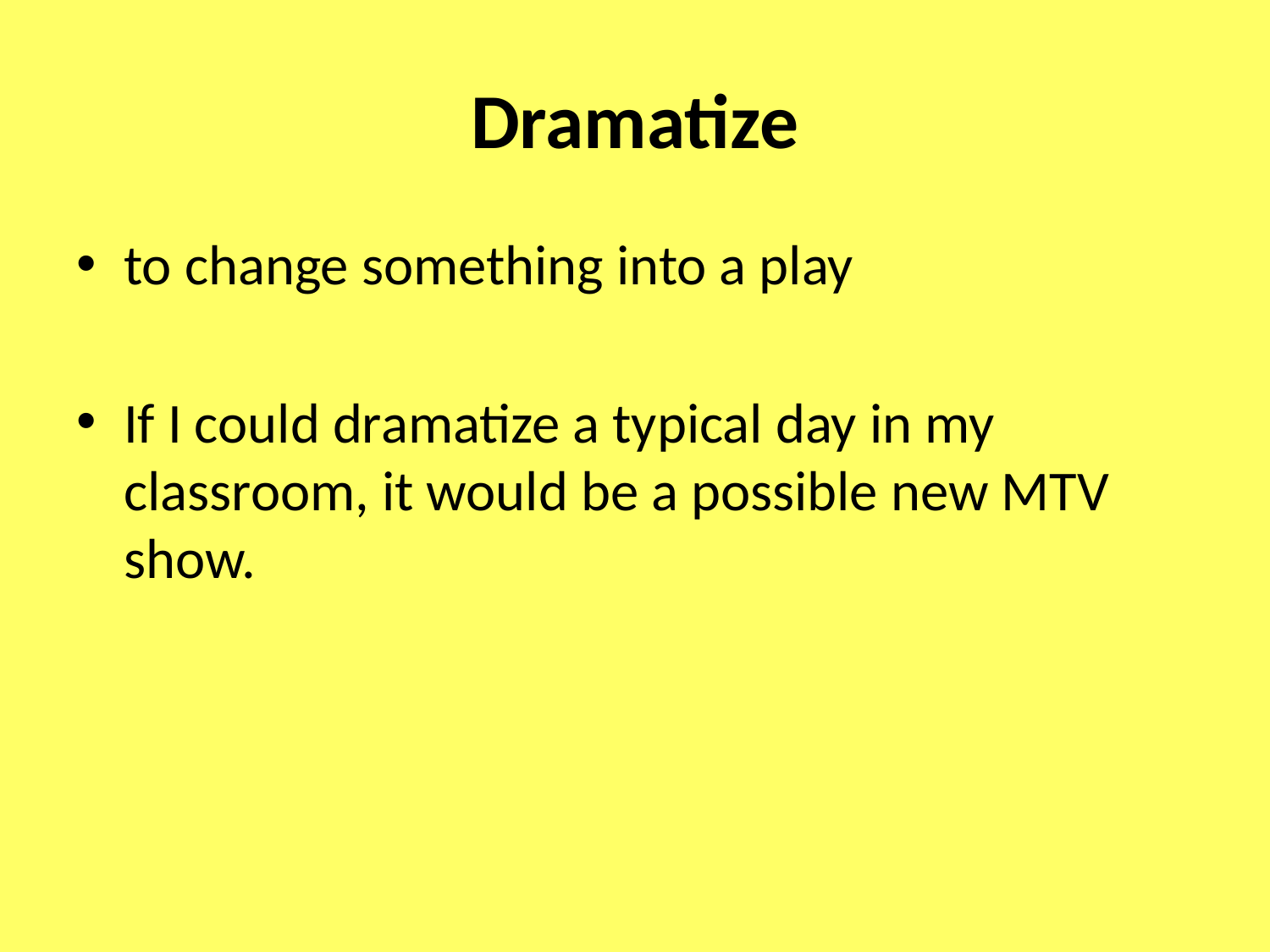

# Dramatize
to change something into a play

If I could dramatize a typical day in my classroom, it would be a possible new MTV show.